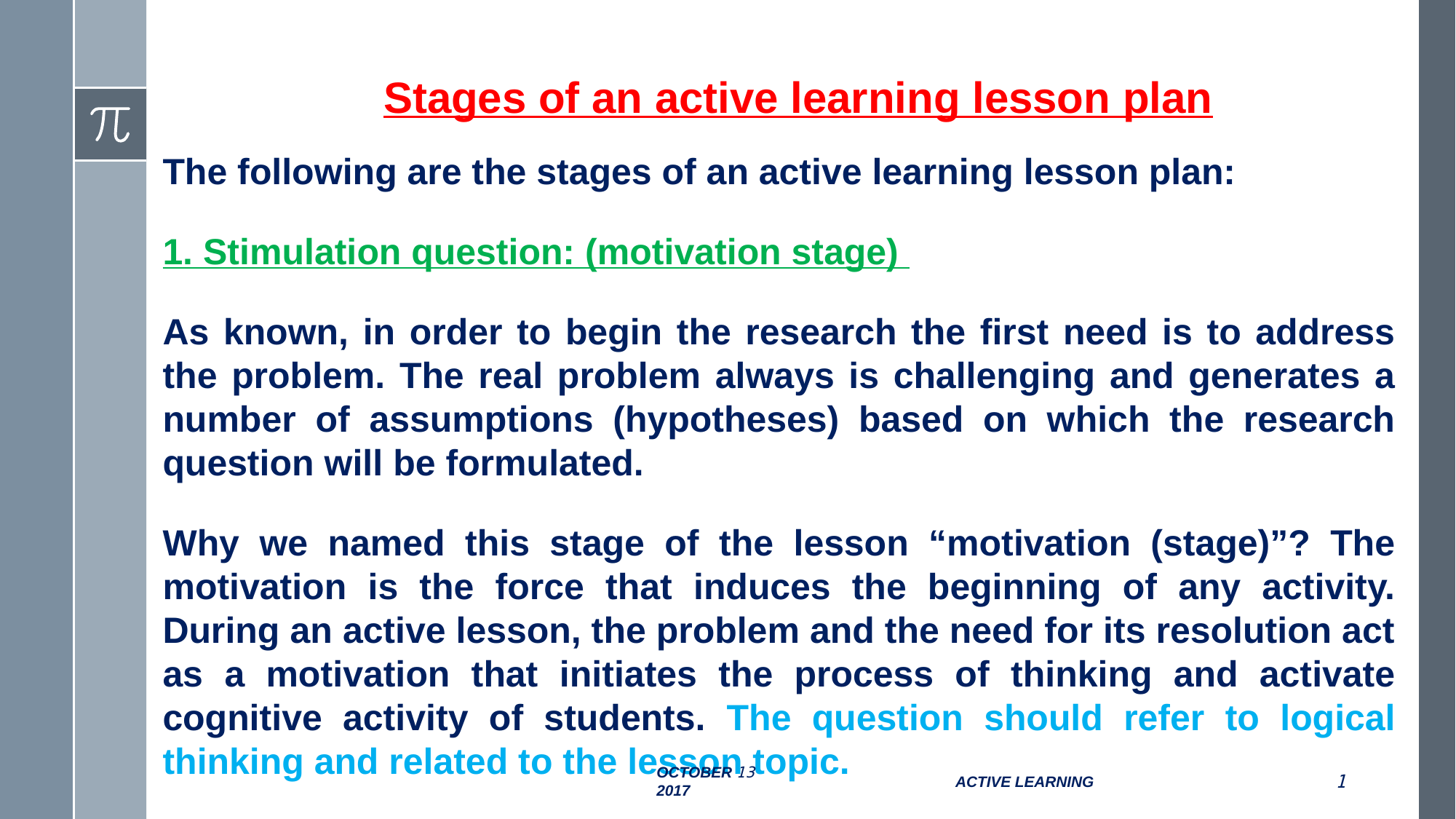

# Stages of an active learning lesson plan
The following are the stages of an active learning lesson plan:
1. Stimulation question: (motivation stage)
As known, in order to begin the research the first need is to address the problem. The real problem always is challenging and generates a number of assumptions (hypotheses) based on which the research question will be formulated.
Why we named this stage of the lesson “motivation (stage)”? The motivation is the force that induces the beginning of any activity. During an active lesson, the problem and the need for its resolution act as a motivation that initiates the process of thinking and activate cognitive activity of students. The question should refer to logical thinking and related to the lesson topic.
Active Learning
1
13 October 2017